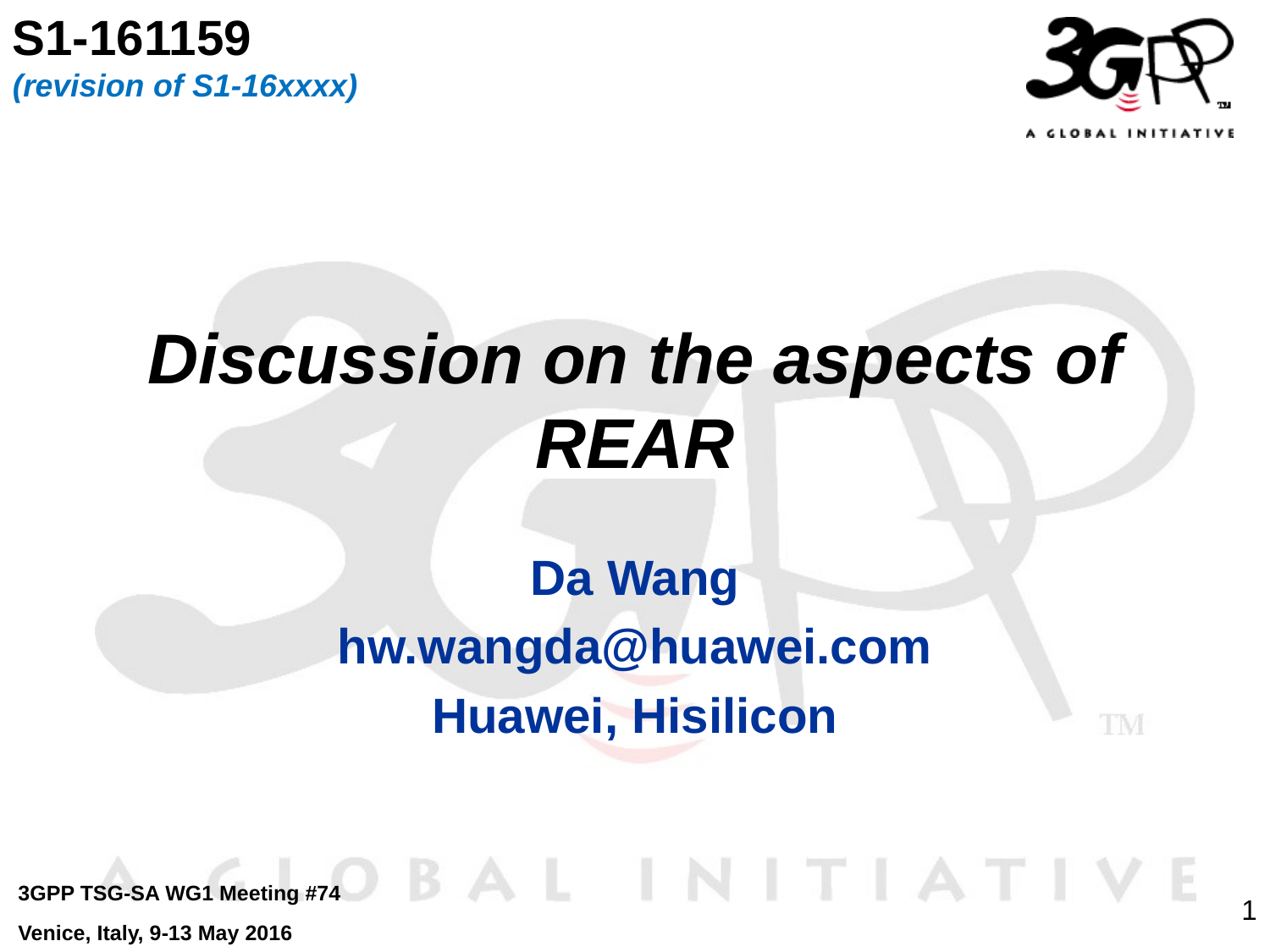

S1-161159 (revision of S1-16xxxx)
# Discussion on the aspects of REAR
Da Wang
hw.wangda@huawei.com
Huawei, Hisilicon
3GPP TSG-SA WG1 Meeting #74
Venice, Italy, 9-13 May 2016
1